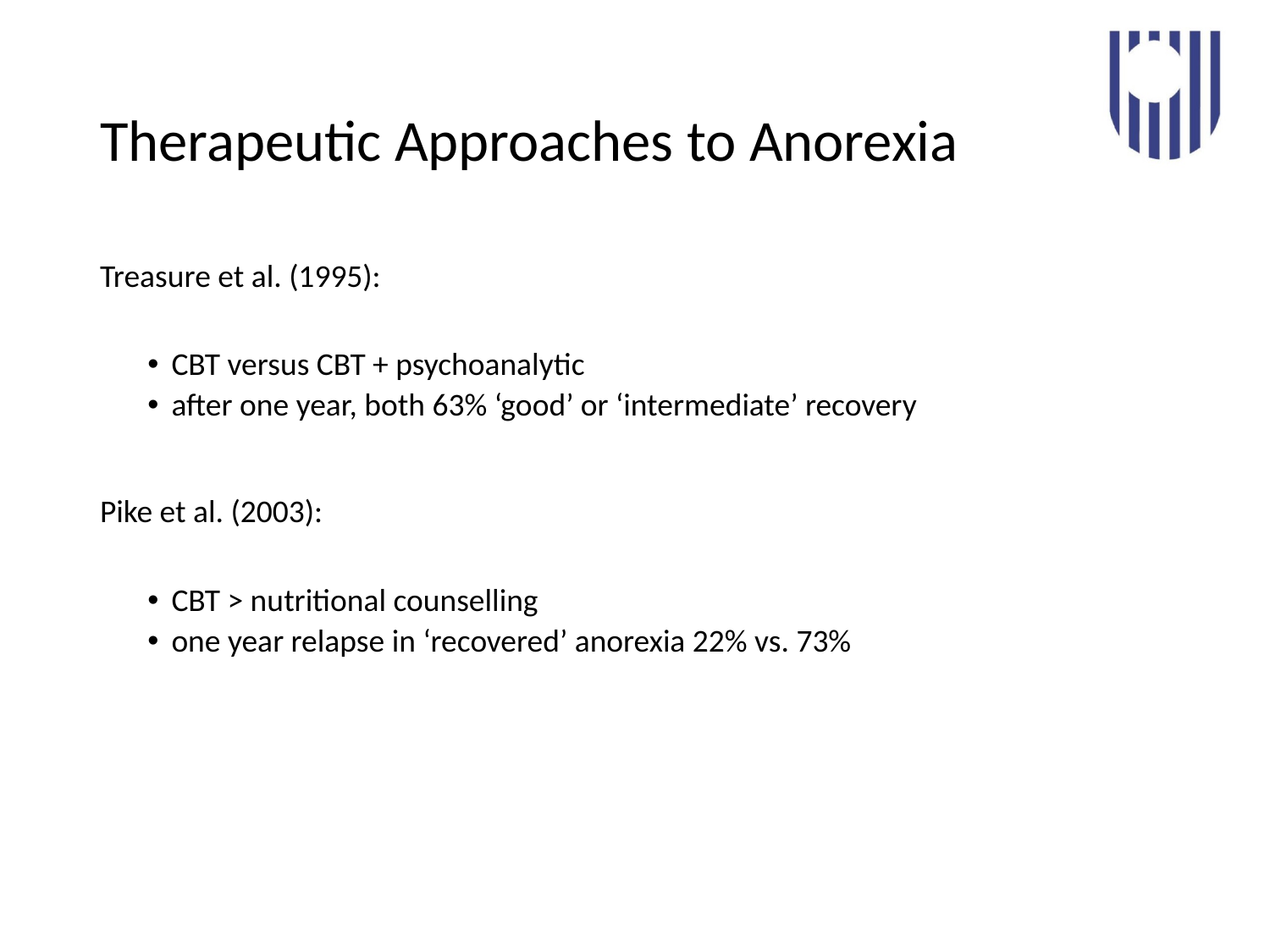

# Therapeutic Approaches to Anorexia
Treasure et al. (1995):

CBT versus CBT + psychoanalytic
after one year, both 63% ‘good’ or ‘intermediate’ recovery

Pike et al. (2003):

CBT > nutritional counselling
one year relapse in ‘recovered’ anorexia 22% vs. 73%